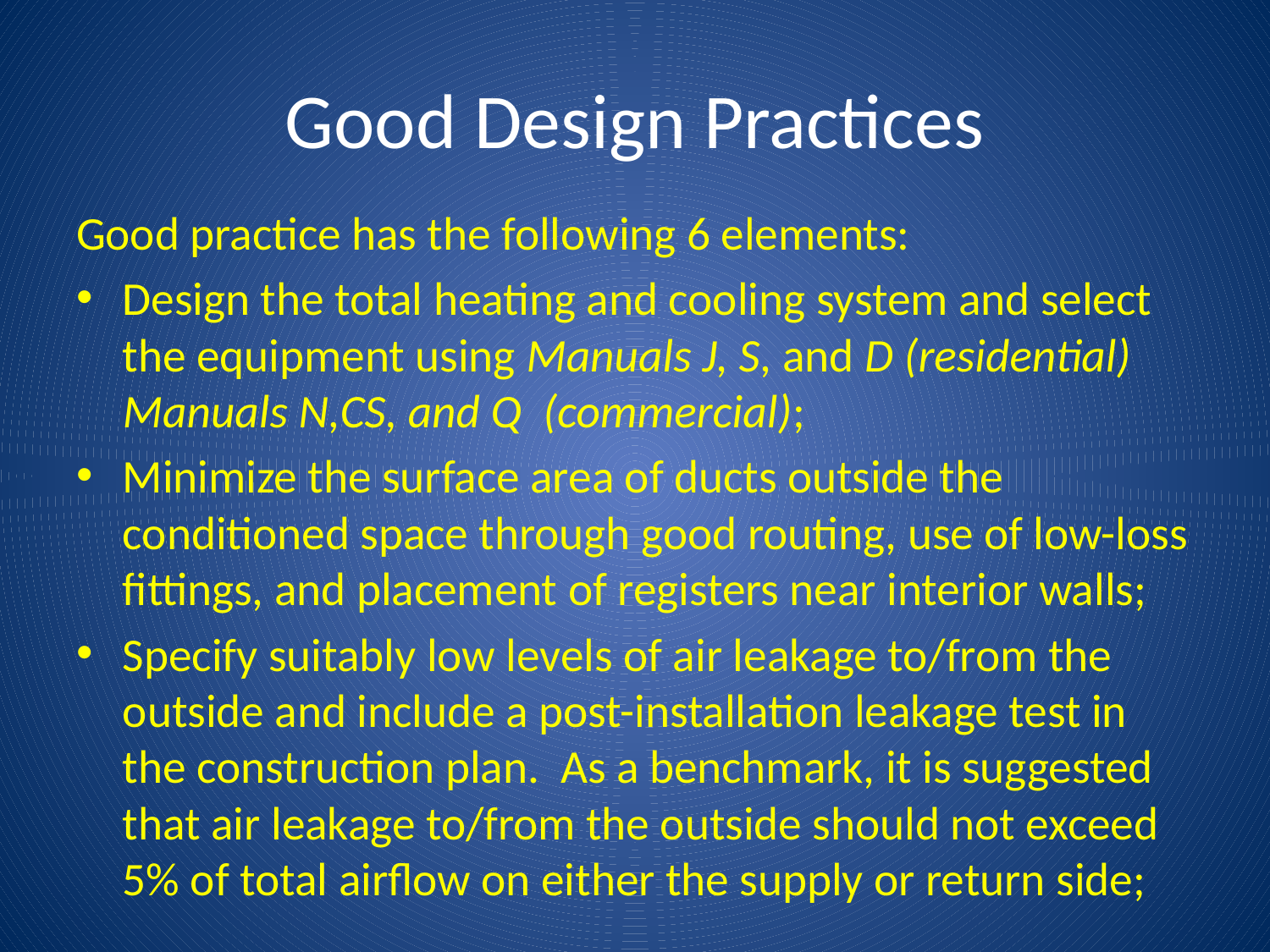

# Good Design Practices
Good practice has the following 6 elements:
Design the total heating and cooling system and select the equipment using Manuals J, S, and D (residential) Manuals N,CS, and Q  (commercial);
Minimize the surface area of ducts outside the conditioned space through good routing, use of low-loss fittings, and placement of registers near interior walls;
Specify suitably low levels of air leakage to/from the outside and include a post-installation leakage test in the construction plan.  As a benchmark, it is suggested that air leakage to/from the outside should not exceed 5% of total airflow on either the supply or return side;